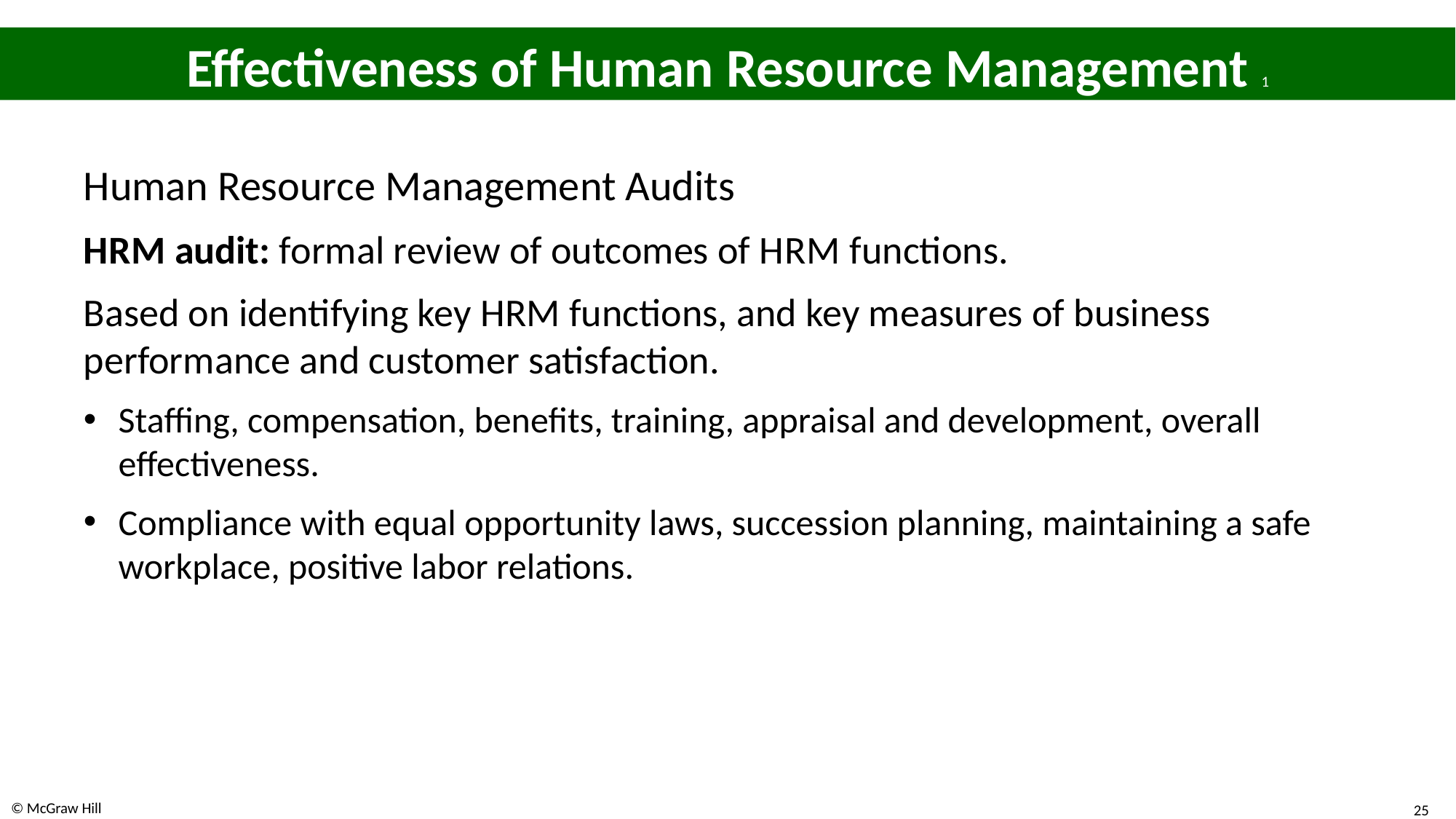

# Effectiveness of Human Resource Management 1
Human Resource Management Audits
H R M audit: formal review of outcomes of H R M functions.
Based on identifying key HRM functions, and key measures of business performance and customer satisfaction.
Staffing, compensation, benefits, training, appraisal and development, overall effectiveness.
Compliance with equal opportunity laws, succession planning, maintaining a safe workplace, positive labor relations.